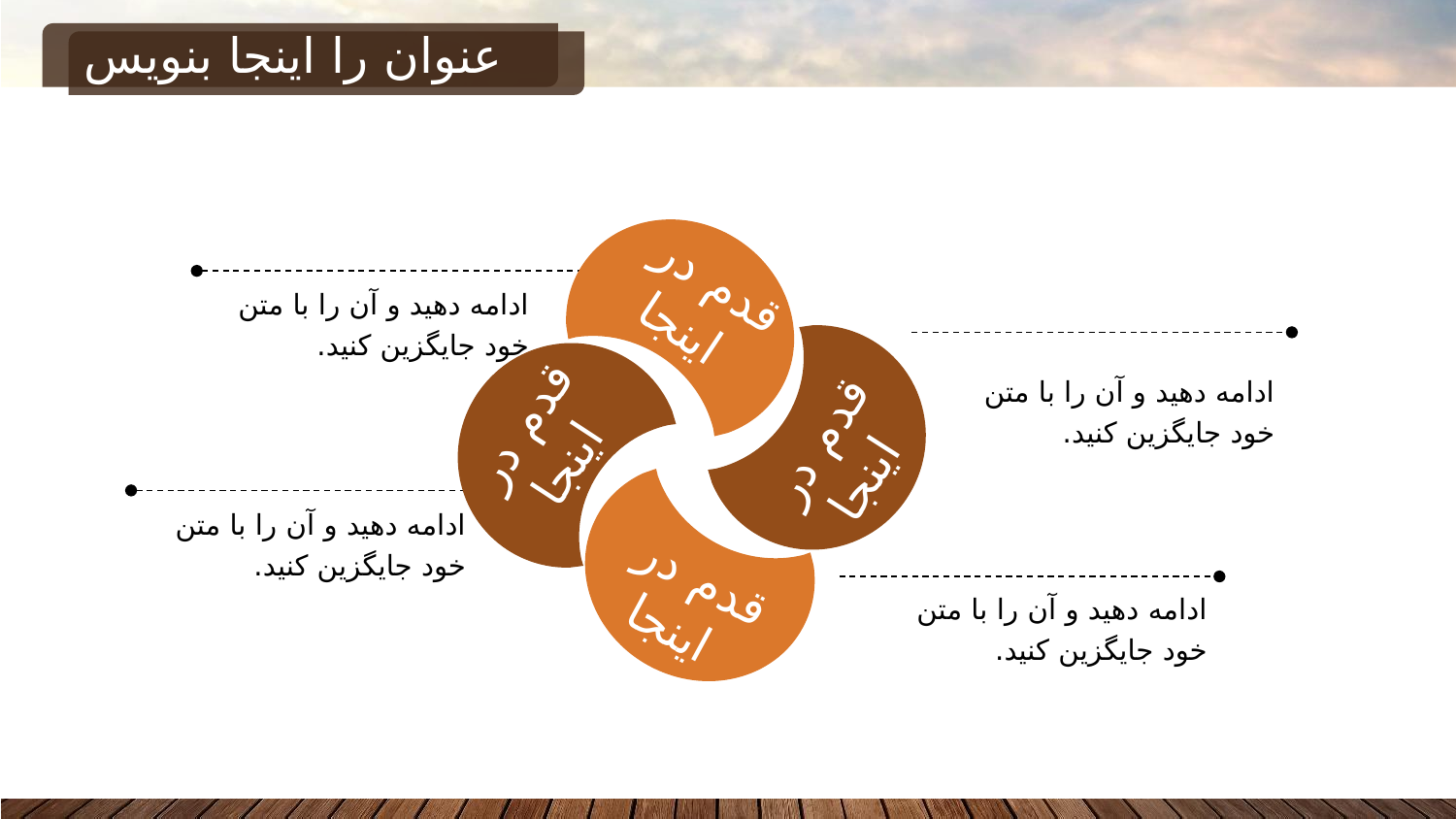

# عنوان را اینجا بنویس
قدم در
اینجا
ادامه دهید و آن را با متن خود جایگزین کنید.
قدم در
 اینجا
قدم در
 اینجا
ادامه دهید و آن را با متن خود جایگزین کنید.
قدم در
اینجا
ادامه دهید و آن را با متن خود جایگزین کنید.
ادامه دهید و آن را با متن خود جایگزین کنید.